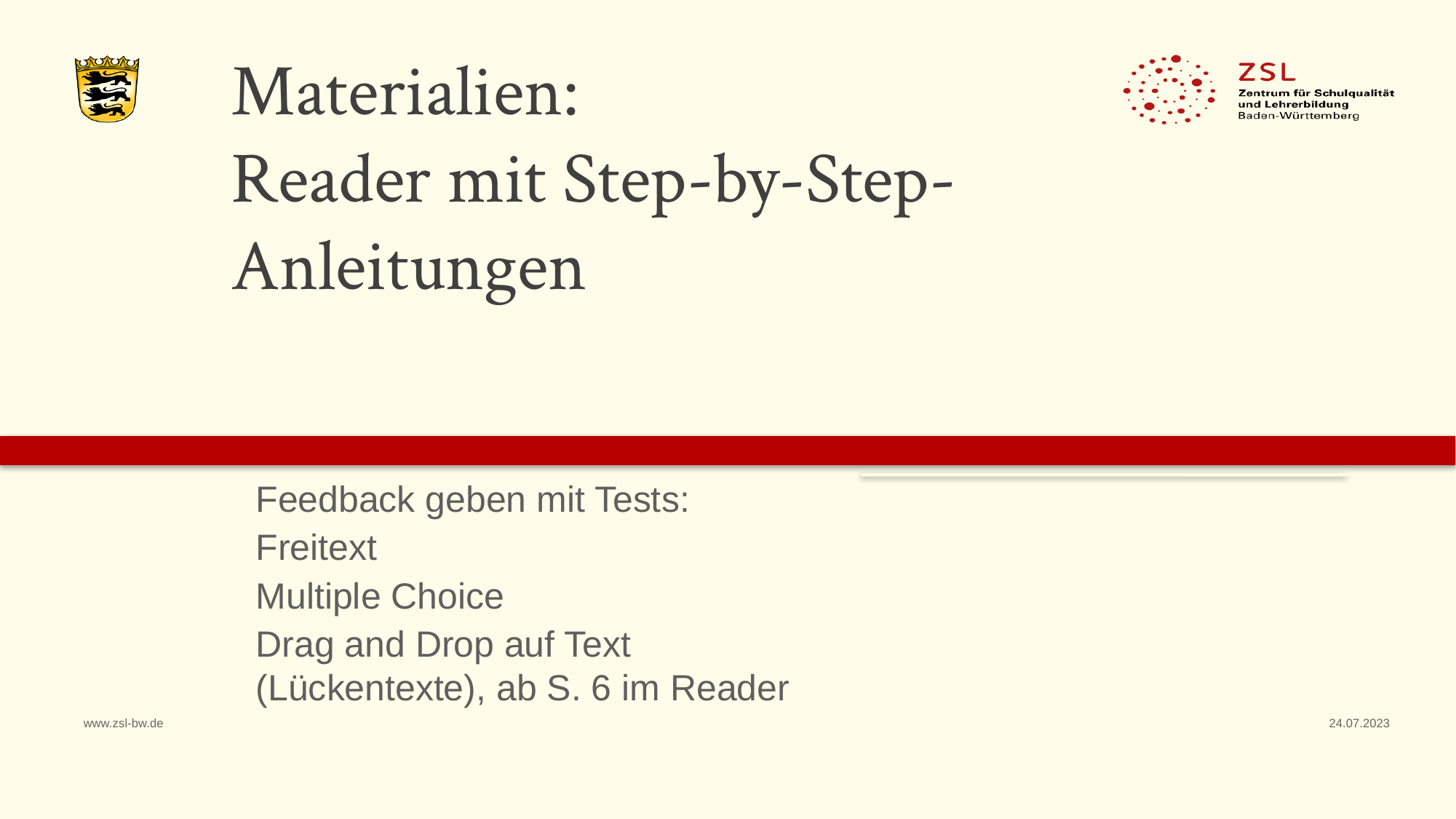

# Materialien: Reader mit Step-by-Step-Anleitungen
Feedback geben mit Tests:
Freitext
Multiple Choice
Drag and Drop auf Text (Lückentexte), ab S. 6 im Reader

www.zsl-bw.de
24.07.2023